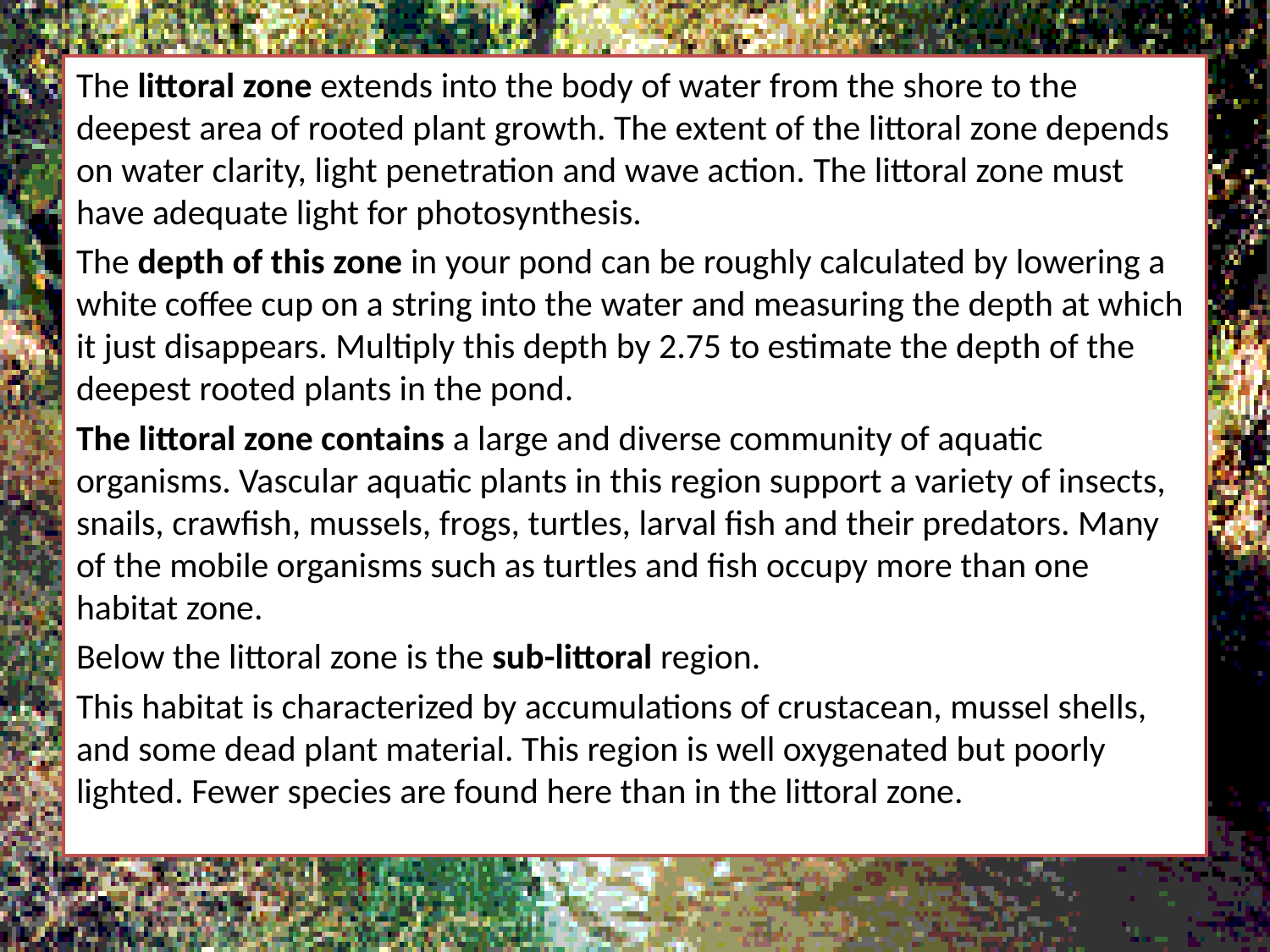

The littoral zone extends into the body of water from the shore to the deepest area of rooted plant growth. The extent of the littoral zone depends on water clarity, light penetration and wave action. The littoral zone must have adequate light for photosynthesis.
The depth of this zone in your pond can be roughly calculated by lowering a white coffee cup on a string into the water and measuring the depth at which it just disappears. Multiply this depth by 2.75 to estimate the depth of the deepest rooted plants in the pond.
The littoral zone contains a large and diverse community of aquatic organisms. Vascular aquatic plants in this region support a variety of insects, snails, crawfish, mussels, frogs, turtles, larval fish and their predators. Many of the mobile organisms such as turtles and fish occupy more than one habitat zone.
Below the littoral zone is the sub-littoral region.
This habitat is characterized by accumulations of crustacean, mussel shells, and some dead plant material. This region is well oxygenated but poorly lighted. Fewer species are found here than in the littoral zone.